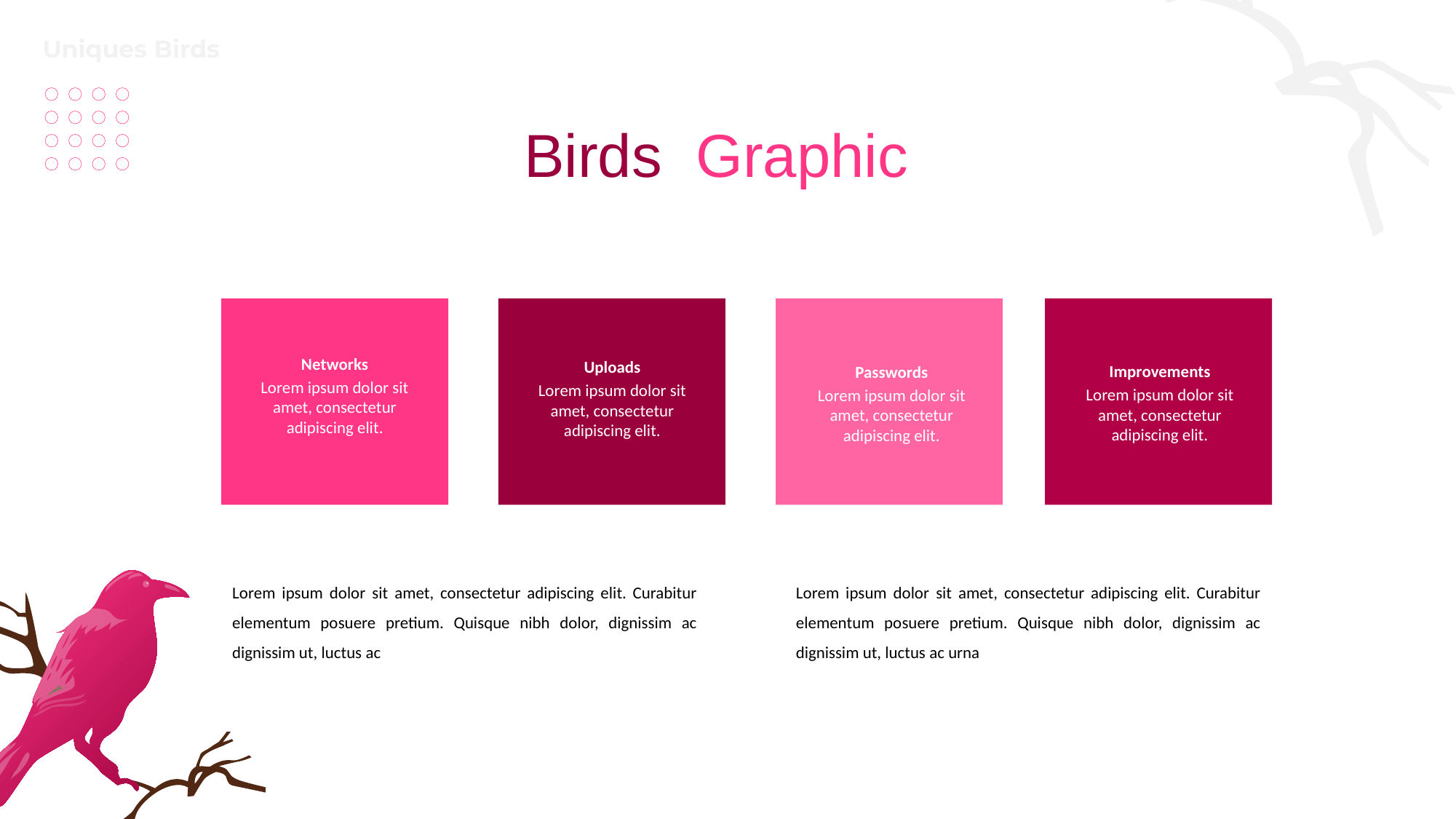

Uniques Birds

Birds  Graphic

Networks
Lorem ipsum dolor sit amet, consectetur adipiscing elit.
Uploads
Lorem ipsum dolor sit amet, consectetur adipiscing elit.
Improvements
Lorem ipsum dolor sit amet, consectetur adipiscing elit.
Passwords
Lorem ipsum dolor sit amet, consectetur adipiscing elit.

Lorem ipsum dolor sit amet, consectetur adipiscing elit. Curabitur elementum posuere pretium. Quisque nibh dolor, dignissim ac dignissim ut, luctus ac
Lorem ipsum dolor sit amet, consectetur adipiscing elit. Curabitur elementum posuere pretium. Quisque nibh dolor, dignissim ac dignissim ut, luctus ac urna